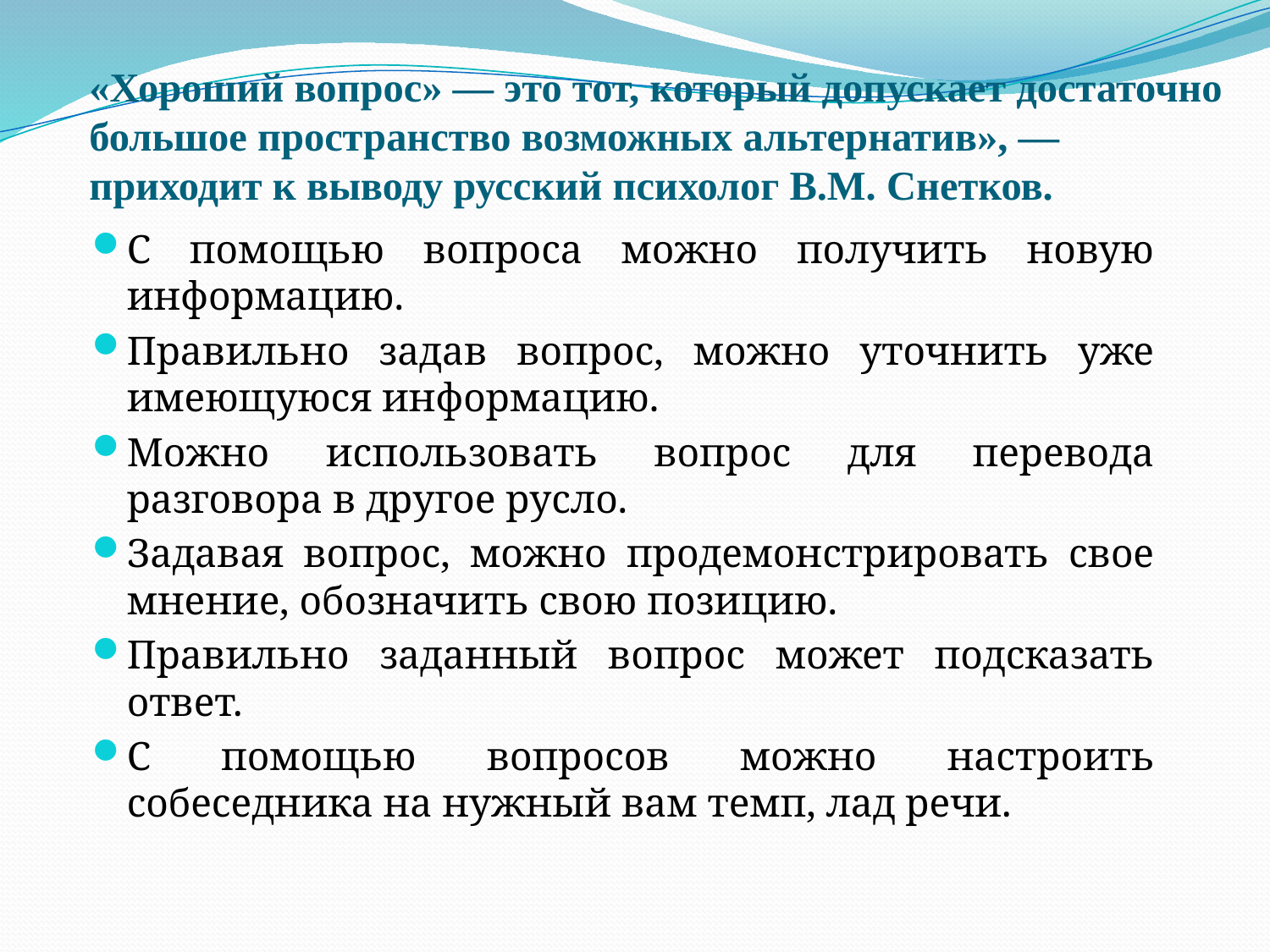

# «Хороший вопрос» — это тот, который допускает достаточно большое пространство возможных альтернатив», — приходит к выводу русский психолог В.М. Снетков.
С помощью вопроса можно получить новую информацию.
Правильно задав вопрос, можно уточнить уже имеющуюся информацию.
Можно использовать вопрос для перевода разговора в другое русло.
Задавая вопрос, можно продемонстрировать свое мнение, обозначить свою позицию.
Правильно заданный вопрос может подсказать ответ.
С помощью вопросов можно настроить собеседника на нужный вам темп, лад речи.